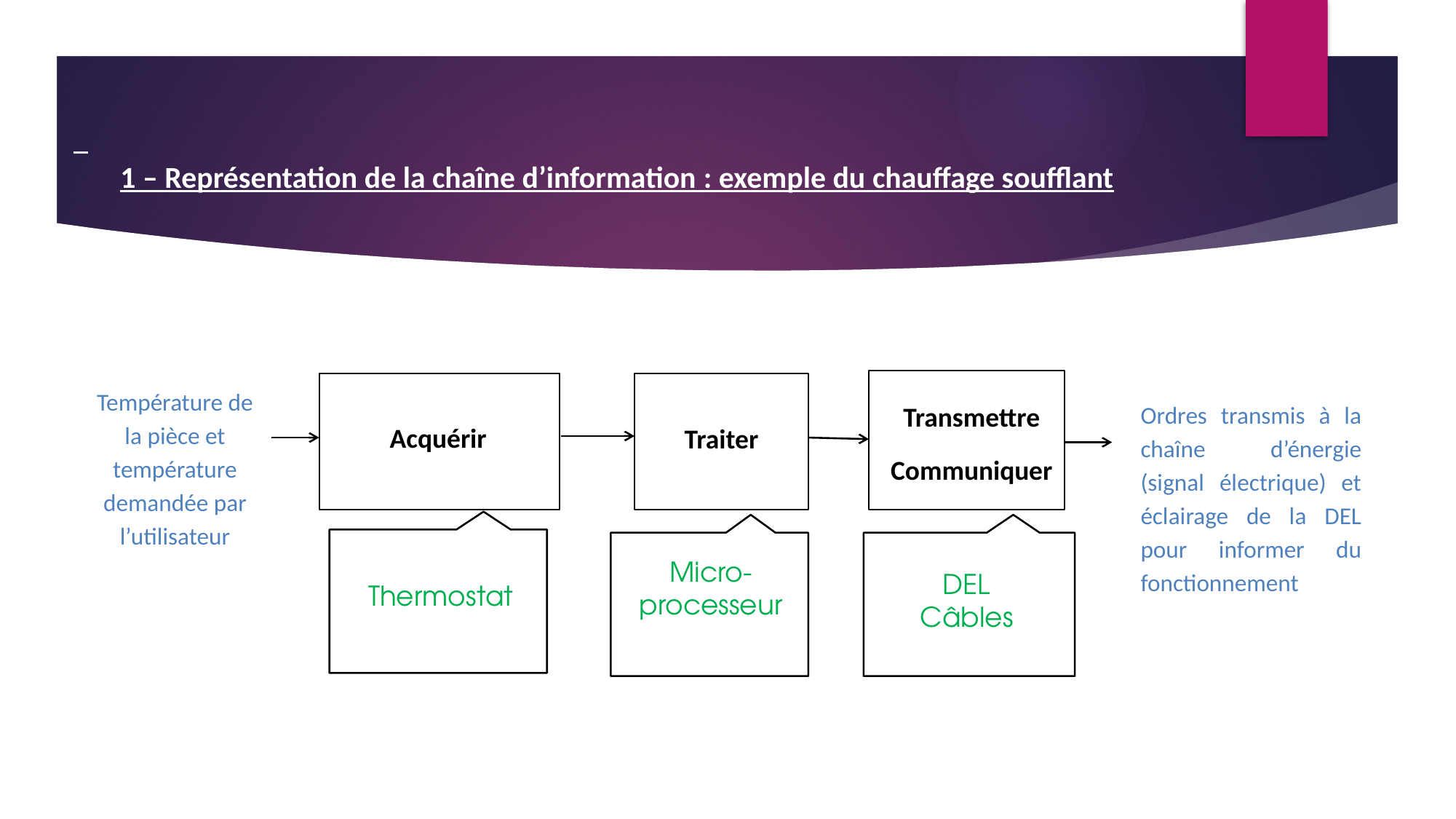

#
1 – Représentation de la chaîne d’information : exemple du chauffage soufflant

Transmettre
Communiquer
S

Température de la pièce et température demandée par l’utilisateur
Ordres transmis à la chaîne d’énergie (signal électrique) et éclairage de la DEL pour informer du fonctionnement

Acquérir
Traiter
Micro-processeur
DEL
Câbles
Thermostat